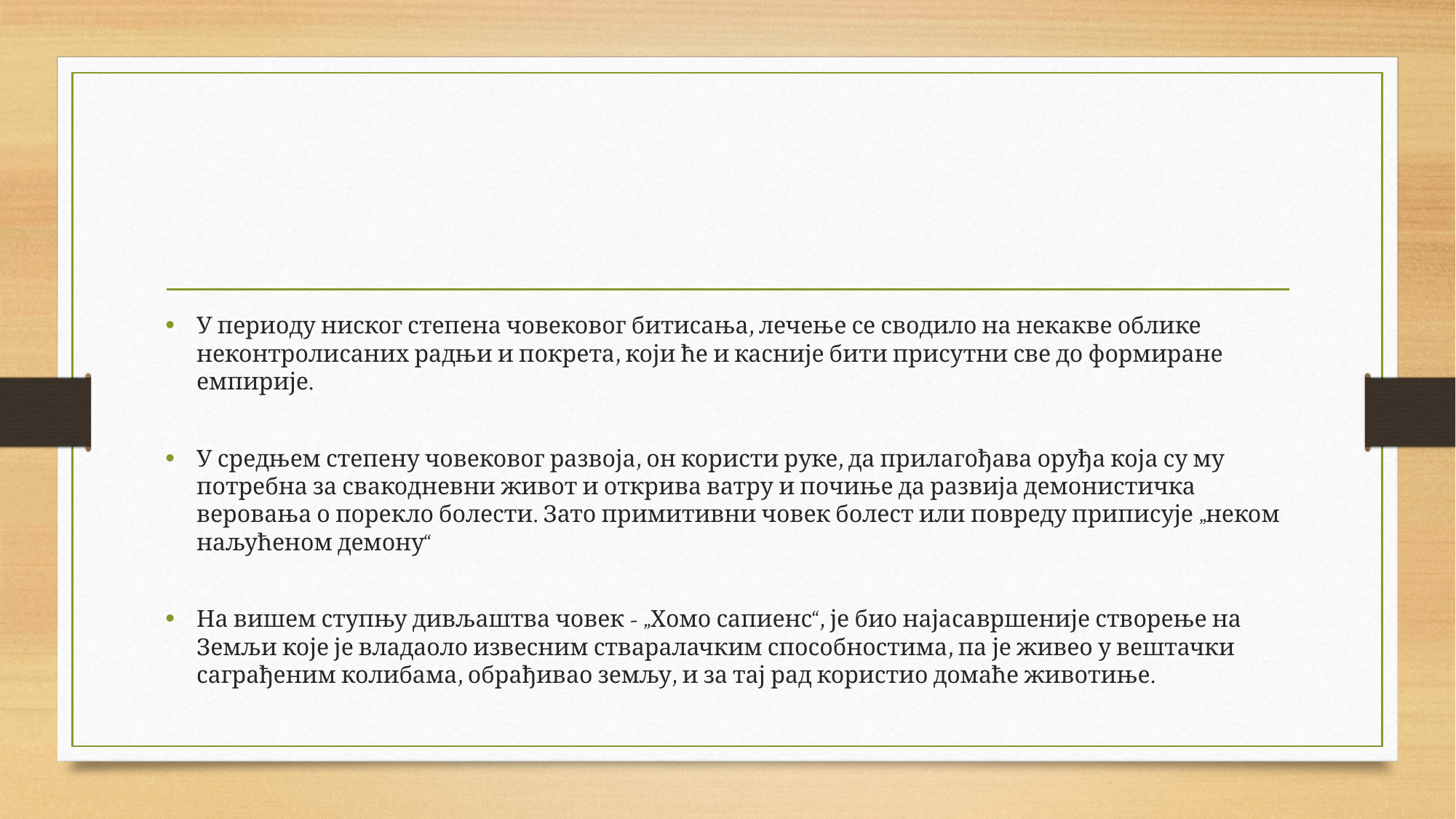

У периоду ниског степена човековог битисања, лечење се сводило на некакве облике неконтролисаних радњи и покрета, који ће и касније бити присутни све до формиране емпирије.

У средњем степену човековог развоја, он користи руке, да прилагођава оруђа која су му потребна за свакодневни живот и открива ватру и почиње да развија демонистичка веровања о порекло болести. Зато примитивни човек болест или повреду приписује „неком наљућеном демону“

На вишем ступњу дивљаштва човек - „Хомо сапиенс“, је био најасавршеније створење на Земљи које је владаоло извесним стваралачким способностима, па је живео у вештачки саграђеним колибама, обрађивао земљу, и за тај рад користио домаће животиње.